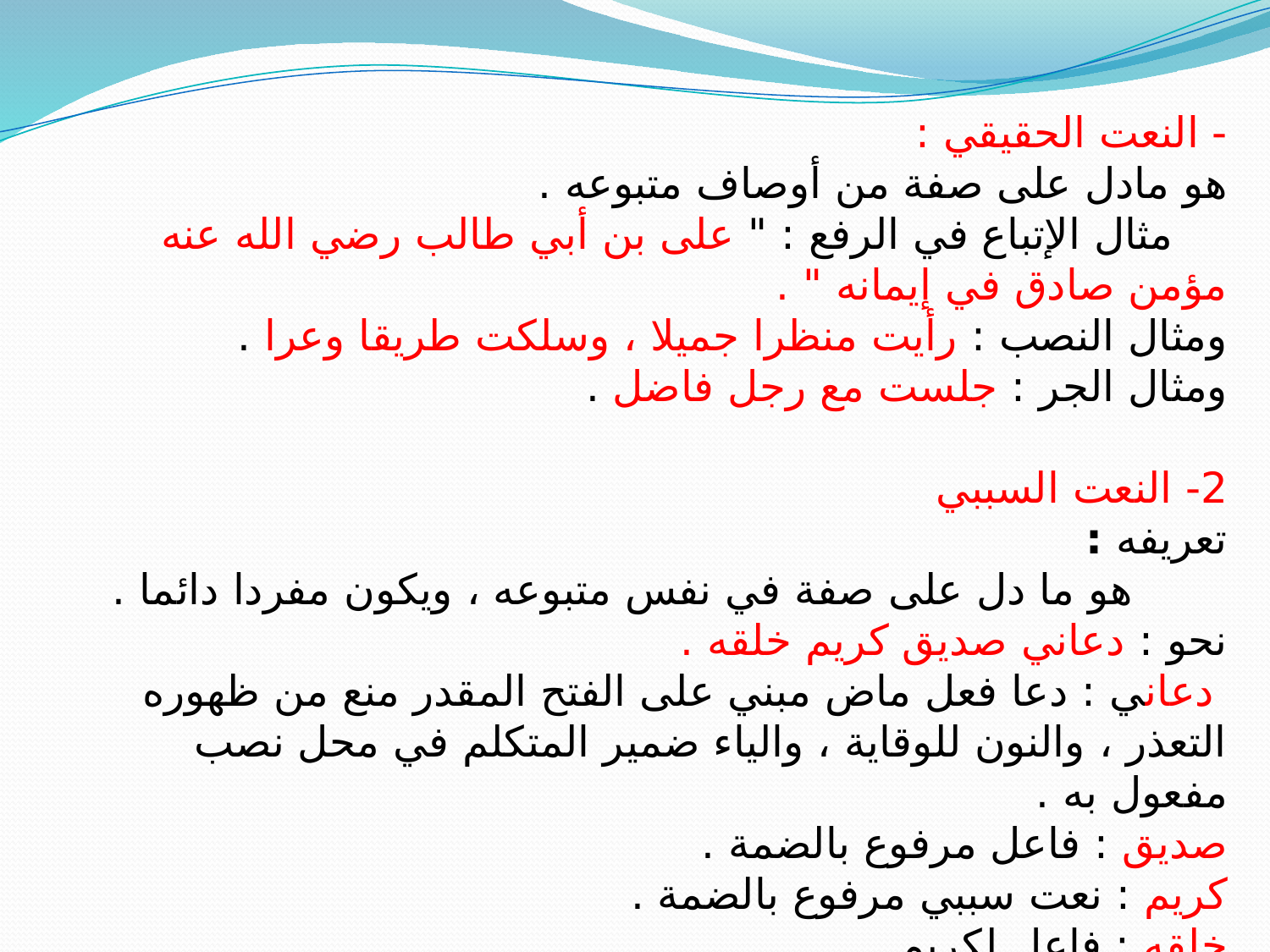

- النعت الحقيقي :
هو مادل على صفة من أوصاف متبوعه .
    مثال الإتباع في الرفع : " على بن أبي طالب رضي الله عنه مؤمن صادق في إيمانه " .
ومثال النصب : رأيت منظرا جميلا ، وسلكت طريقا وعرا .
ومثال الجر : جلست مع رجل فاضل .

2- النعت السببي
تعريفه :
       هو ما دل على صفة في نفس متبوعه ، ويكون مفردا دائما .
نحو : دعاني صديق كريم خلقه .
 دعاني : دعا فعل ماض مبني على الفتح المقدر منع من ظهوره التعذر ، والنون للوقاية ، والياء ضمير المتكلم في محل نصب مفعول به .
صديق : فاعل مرفوع بالضمة .
كريم : نعت سببي مرفوع بالضمة .
خلقه : فاعل لكريم